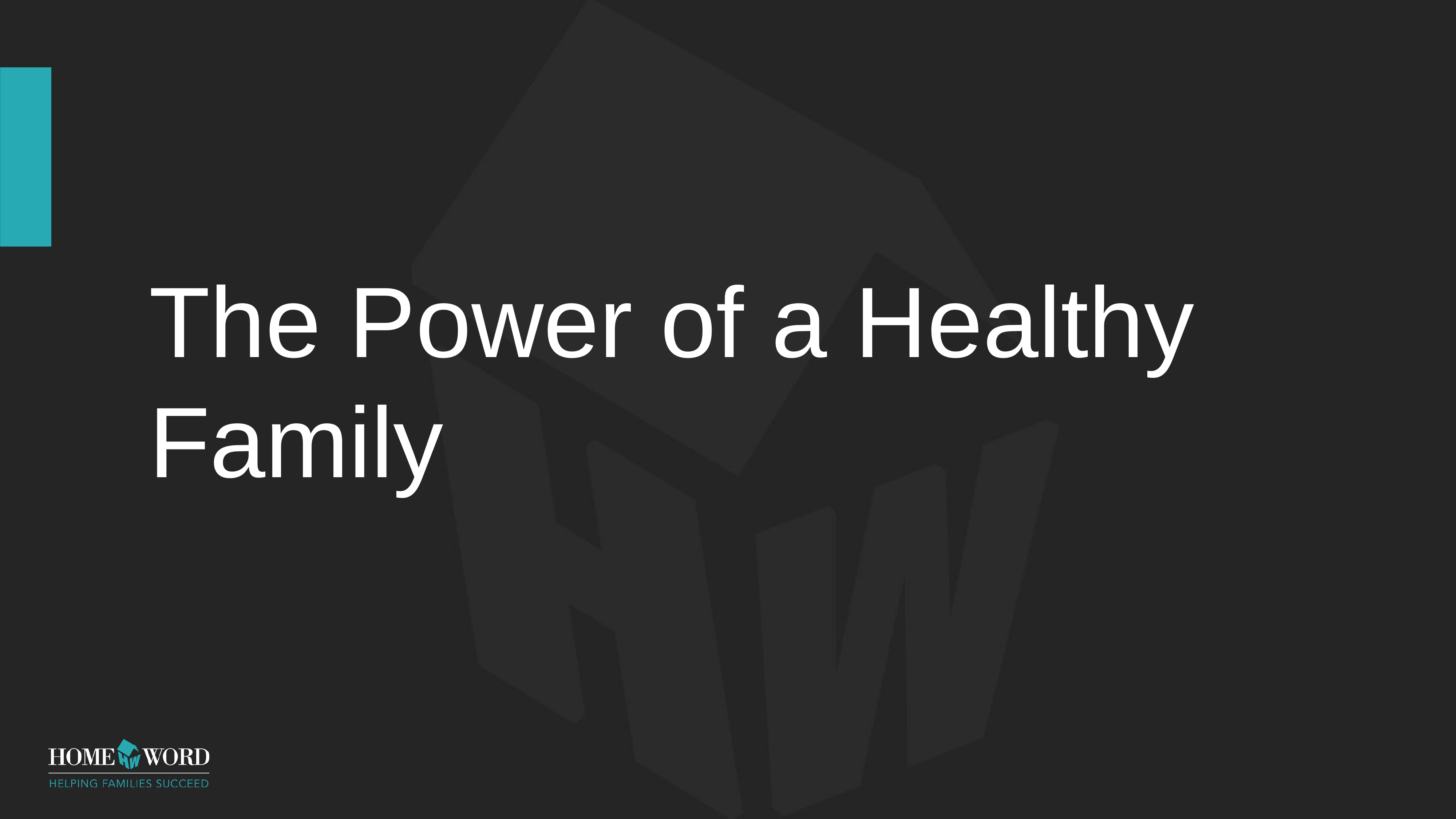

# The Power of a Healthy Family